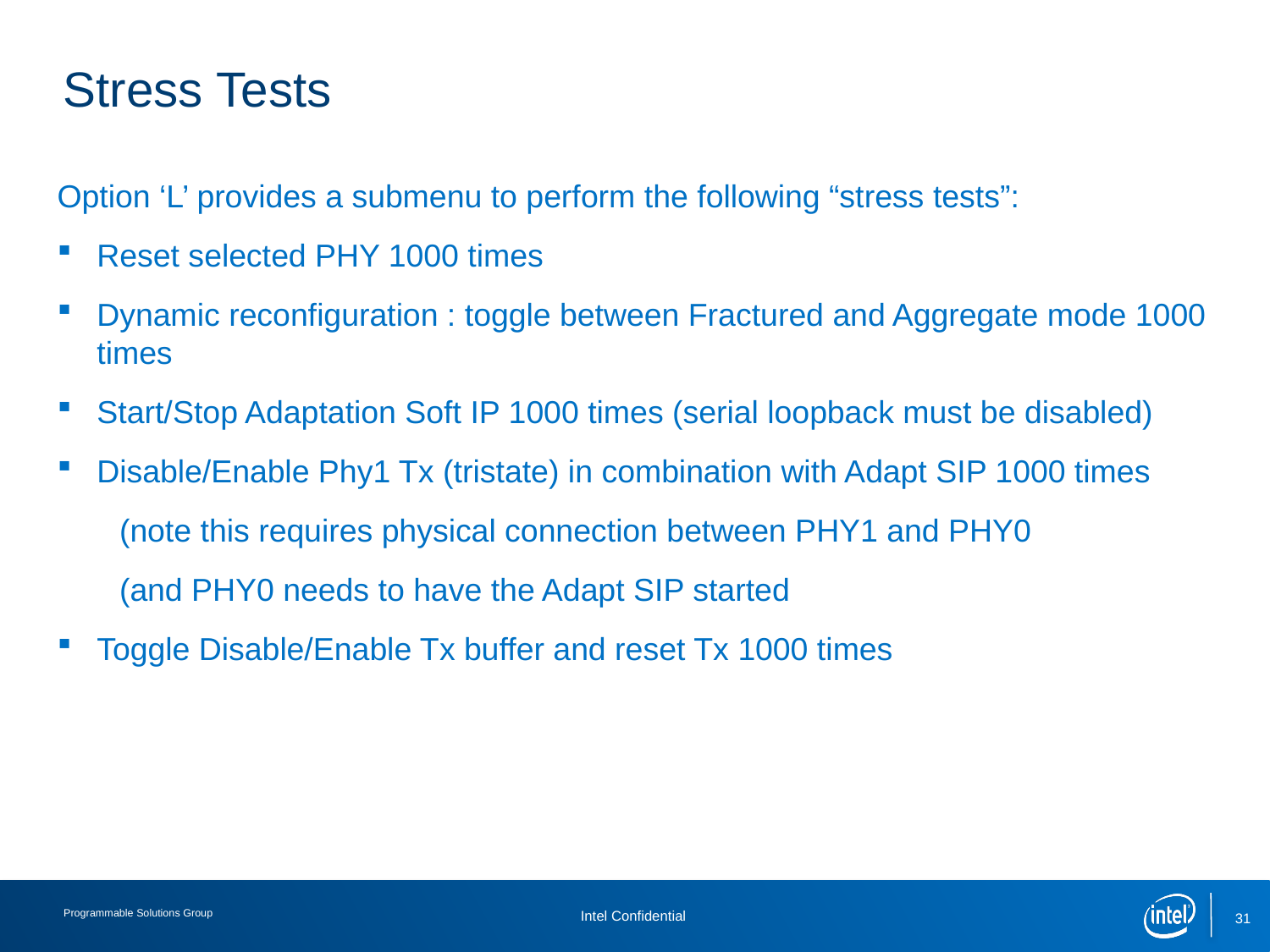

# Stress Tests
Option ‘L’ provides a submenu to perform the following “stress tests”:
Reset selected PHY 1000 times
Dynamic reconfiguration : toggle between Fractured and Aggregate mode 1000 times
Start/Stop Adaptation Soft IP 1000 times (serial loopback must be disabled)
Disable/Enable Phy1 Tx (tristate) in combination with Adapt SIP 1000 times
       (note this requires physical connection between PHY1 and PHY0
       (and PHY0 needs to have the Adapt SIP started
Toggle Disable/Enable Tx buffer and reset Tx 1000 times
31